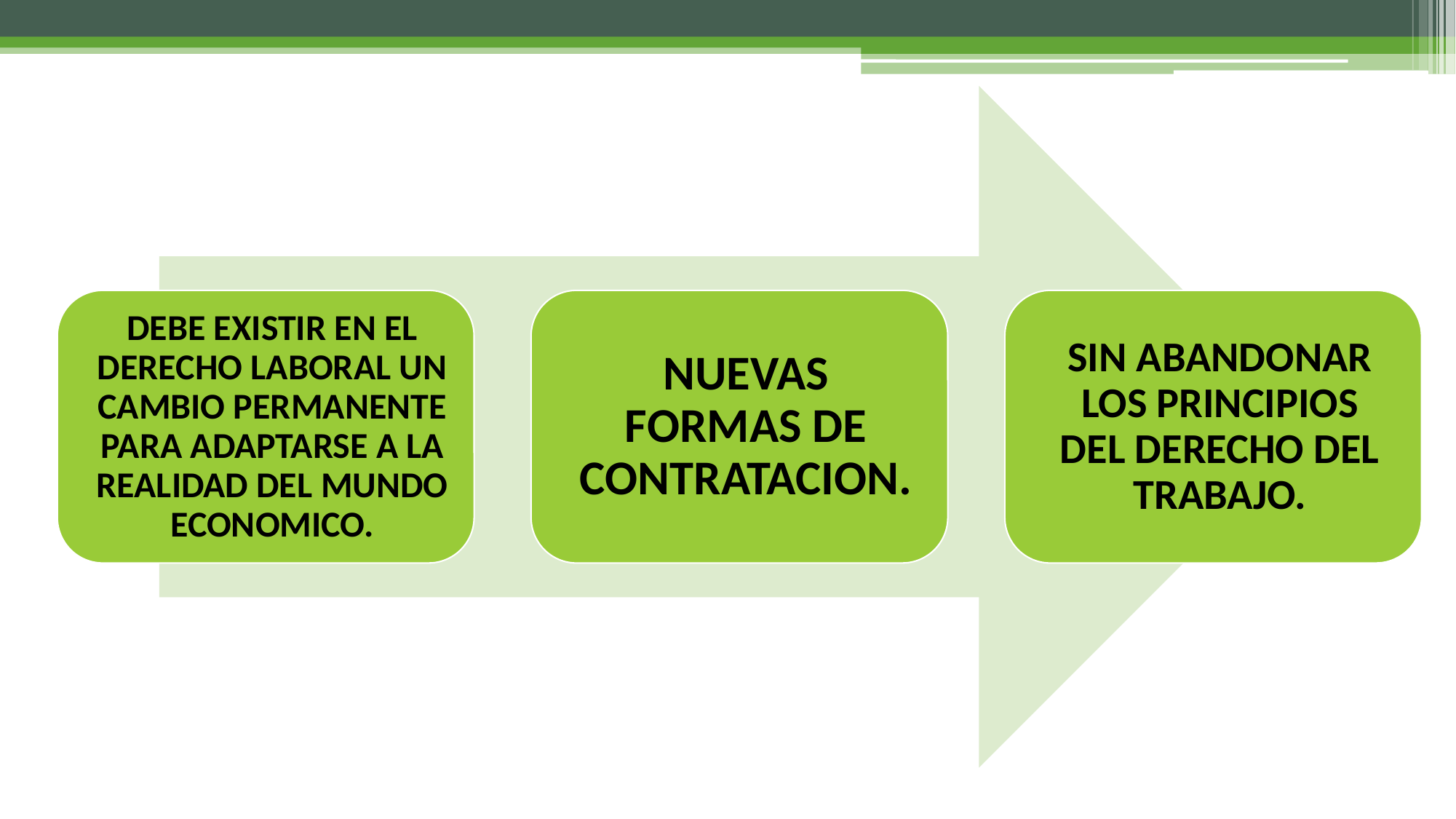

DEBE EXISTIR EN EL DERECHO LABORAL UN CAMBIO PERMANENTE PARA ADAPTARSE A LA REALIDAD DEL MUNDO ECONOMICO.
NUEVAS FORMAS DE CONTRATACION.
SIN ABANDONAR LOS PRINCIPIOS DEL DERECHO DEL TRABAJO.